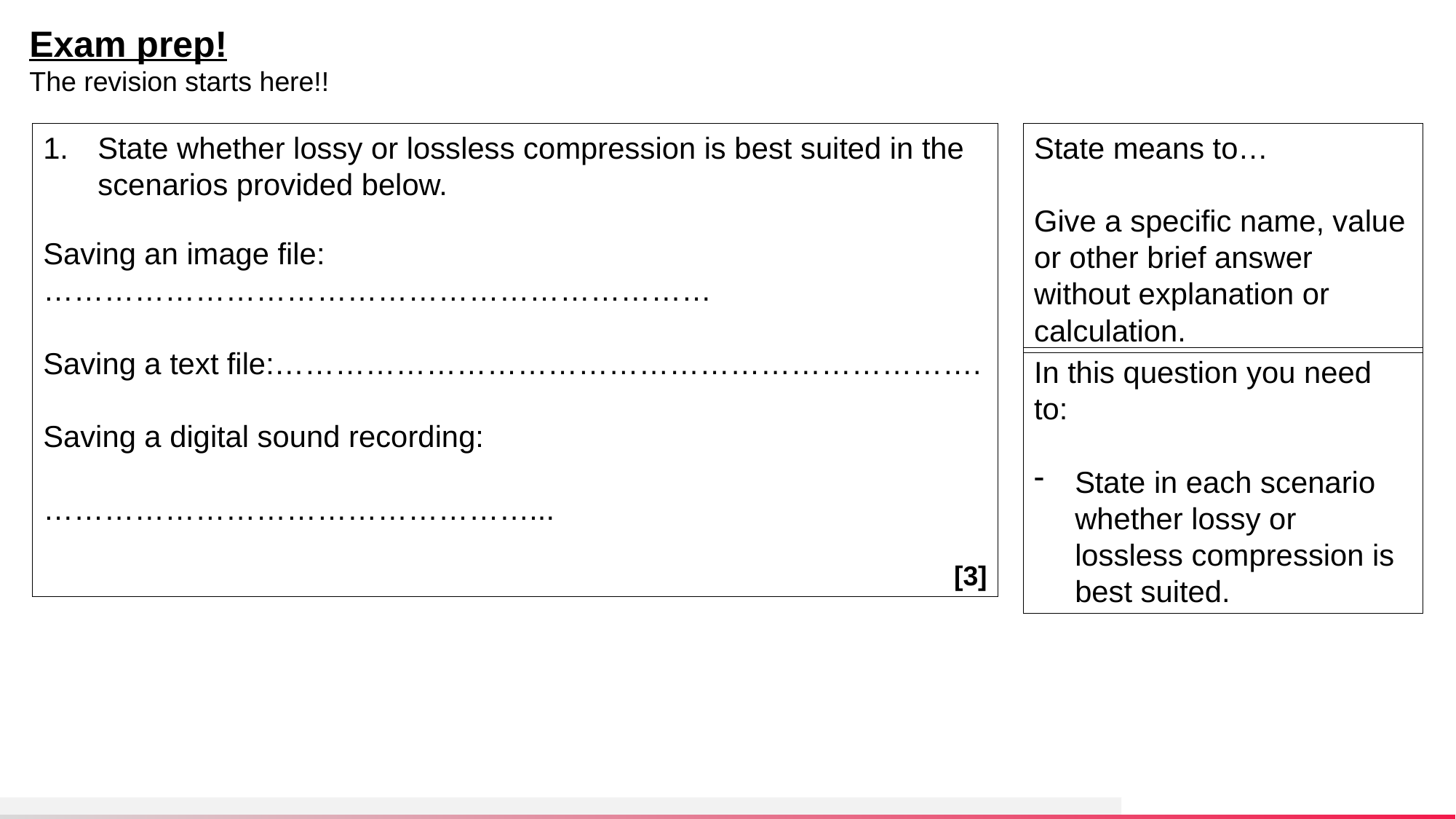

Exam prep!
The revision starts here!!
State whether lossy or lossless compression is best suited in the scenarios provided below.

Saving an image file:…………………………………………………………
Saving a text file:…………………………………………………………….
Saving a digital sound recording: …………………………………………...
[3]
State means to…

Give a specific name, value or other brief answer without explanation or calculation.
In this question you need to:

State in each scenario whether lossy or lossless compression is best suited.